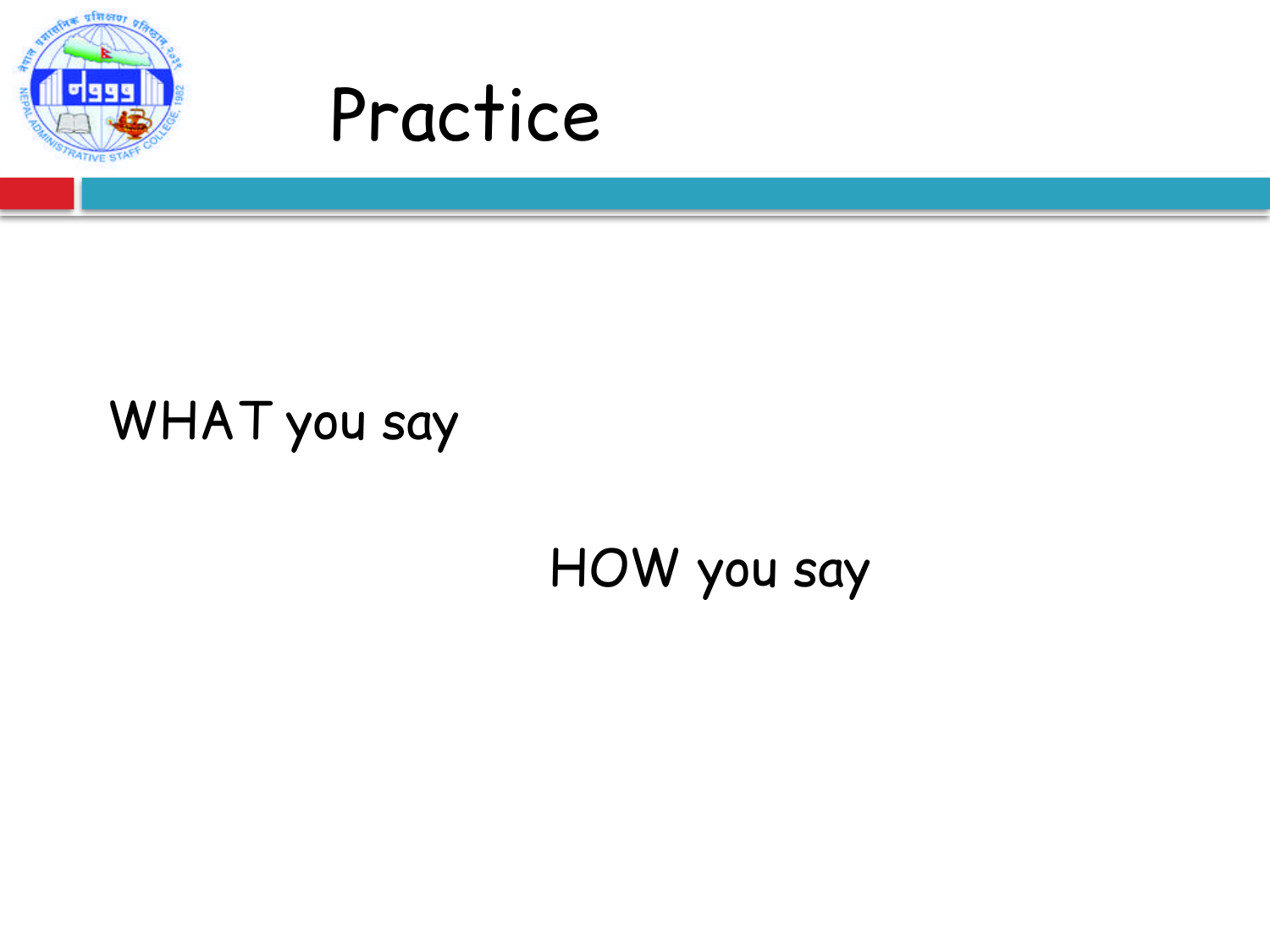

Practice

  WHAT you say

　　　　　　　　　HOW you say